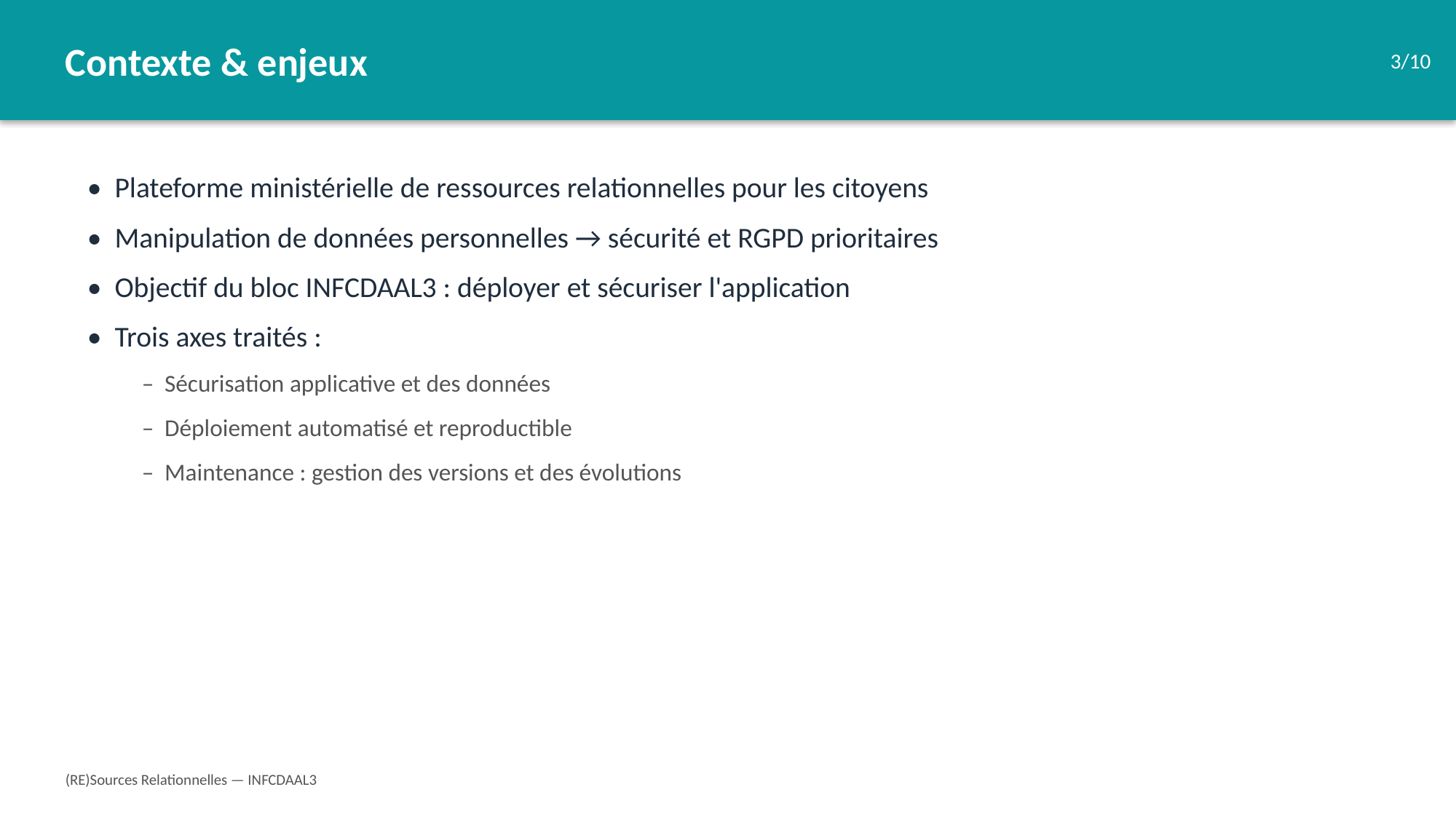

Contexte & enjeux
3/10
•  Plateforme ministérielle de ressources relationnelles pour les citoyens
•  Manipulation de données personnelles → sécurité et RGPD prioritaires
•  Objectif du bloc INFCDAAL3 : déployer et sécuriser l'application
•  Trois axes traités :
–  Sécurisation applicative et des données
–  Déploiement automatisé et reproductible
–  Maintenance : gestion des versions et des évolutions
(RE)Sources Relationnelles — INFCDAAL3